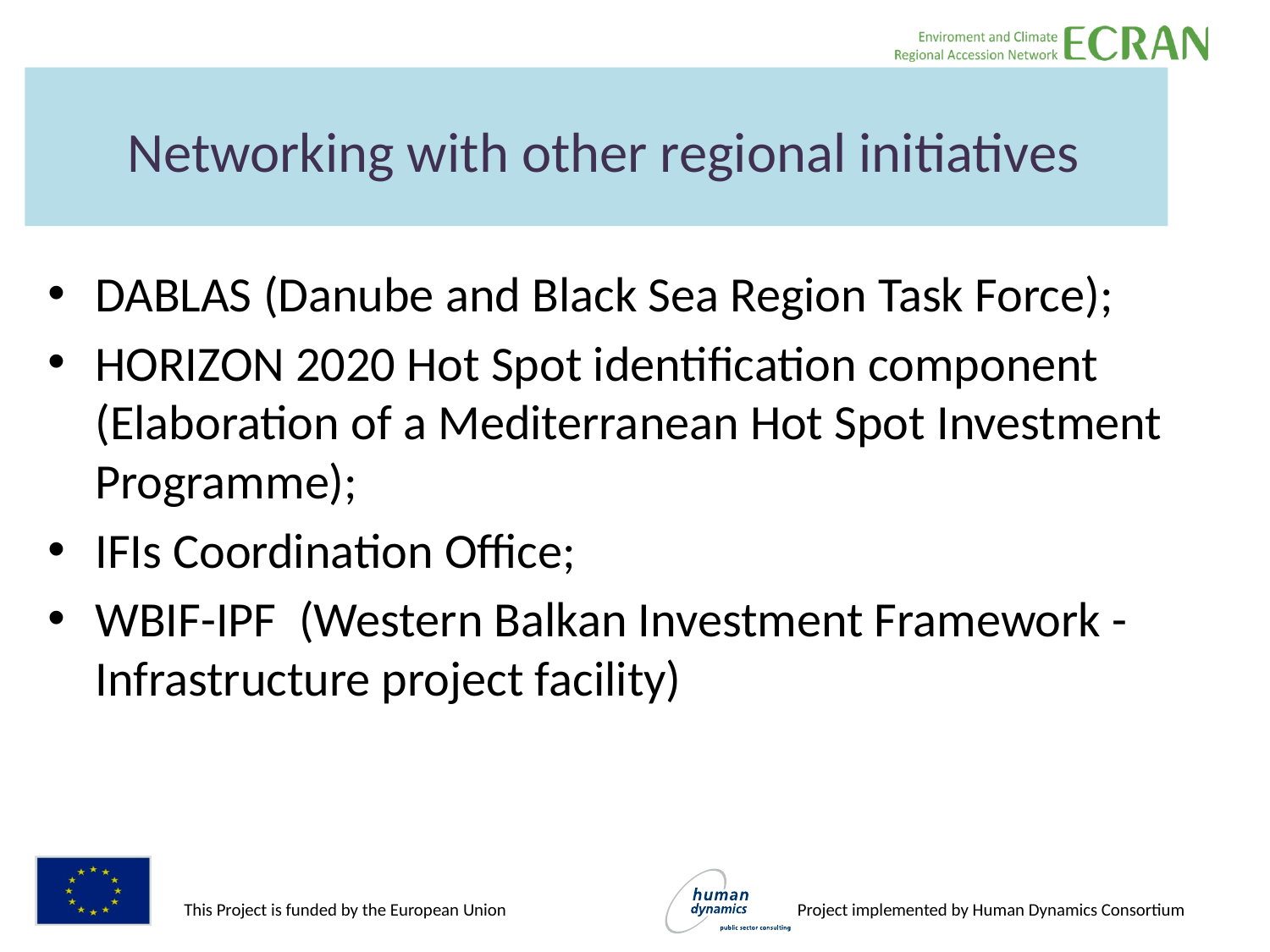

# Networking with other regional initiatives
DABLAS (Danube and Black Sea Region Task Force);
HORIZON 2020 Hot Spot identification component (Elaboration of a Mediterranean Hot Spot Investment Programme);
IFIs Coordination Office;
WBIF-IPF  (Western Balkan Investment Framework - Infrastructure project facility)